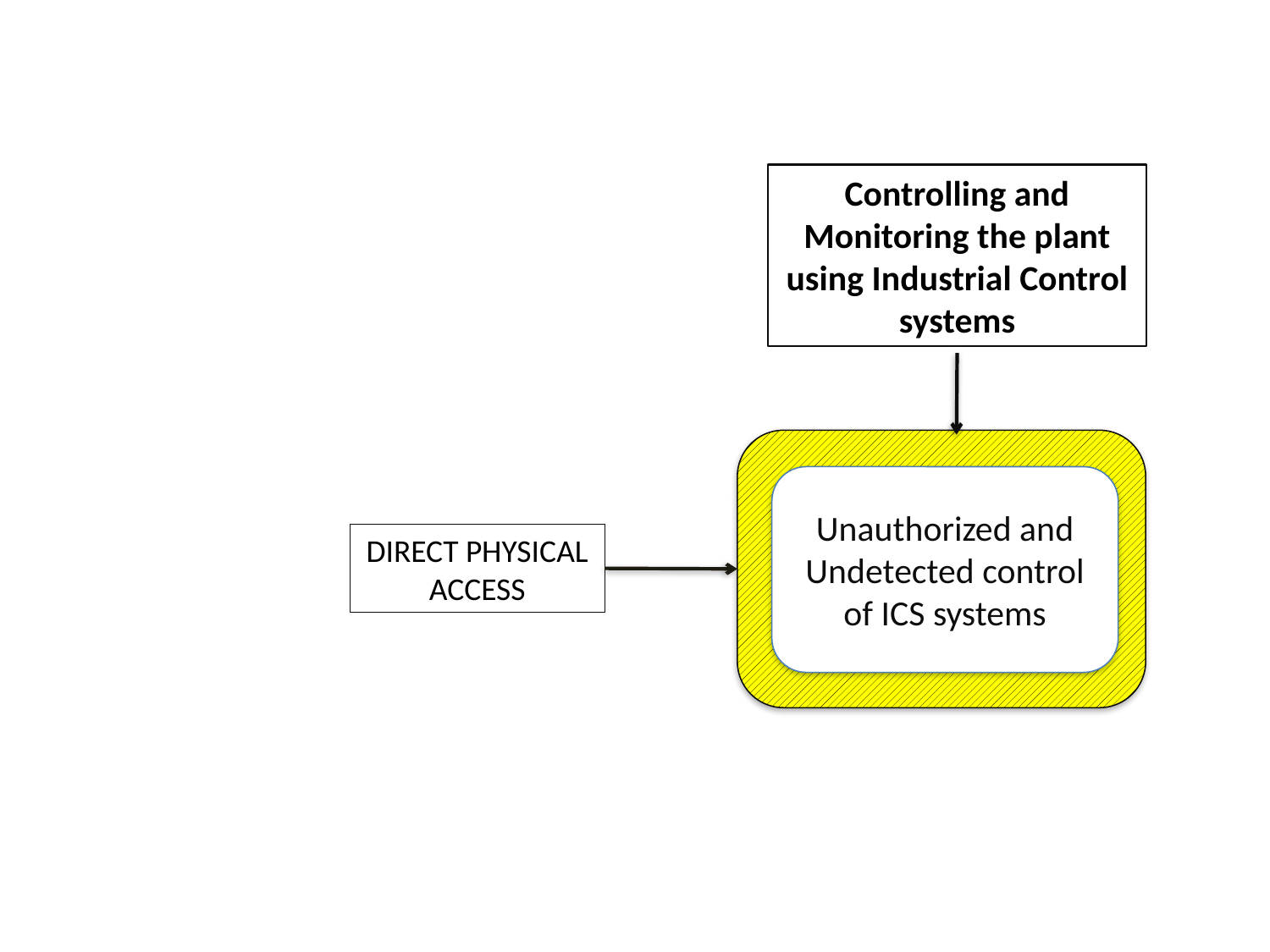

Controlling and Monitoring the plant using Industrial Control systems

Unauthorized and Undetected control of ICS systems
DIRECT PHYSICAL ACCESS